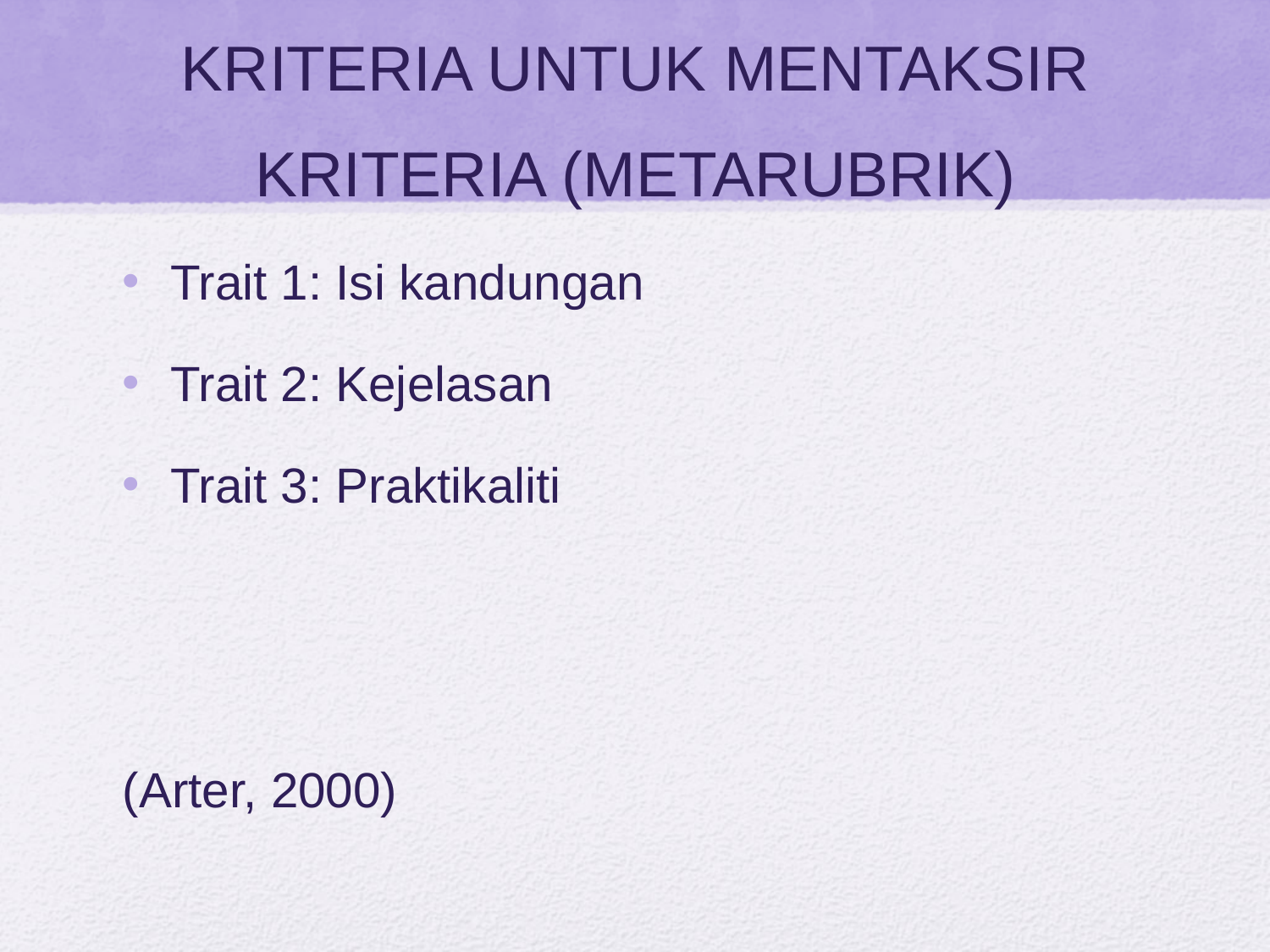

# KRITERIA UNTUK MENTAKSIR KRITERIA (METARUBRIK)
Trait 1: Isi kandungan
Trait 2: Kejelasan
Trait 3: Praktikaliti

(Arter, 2000)